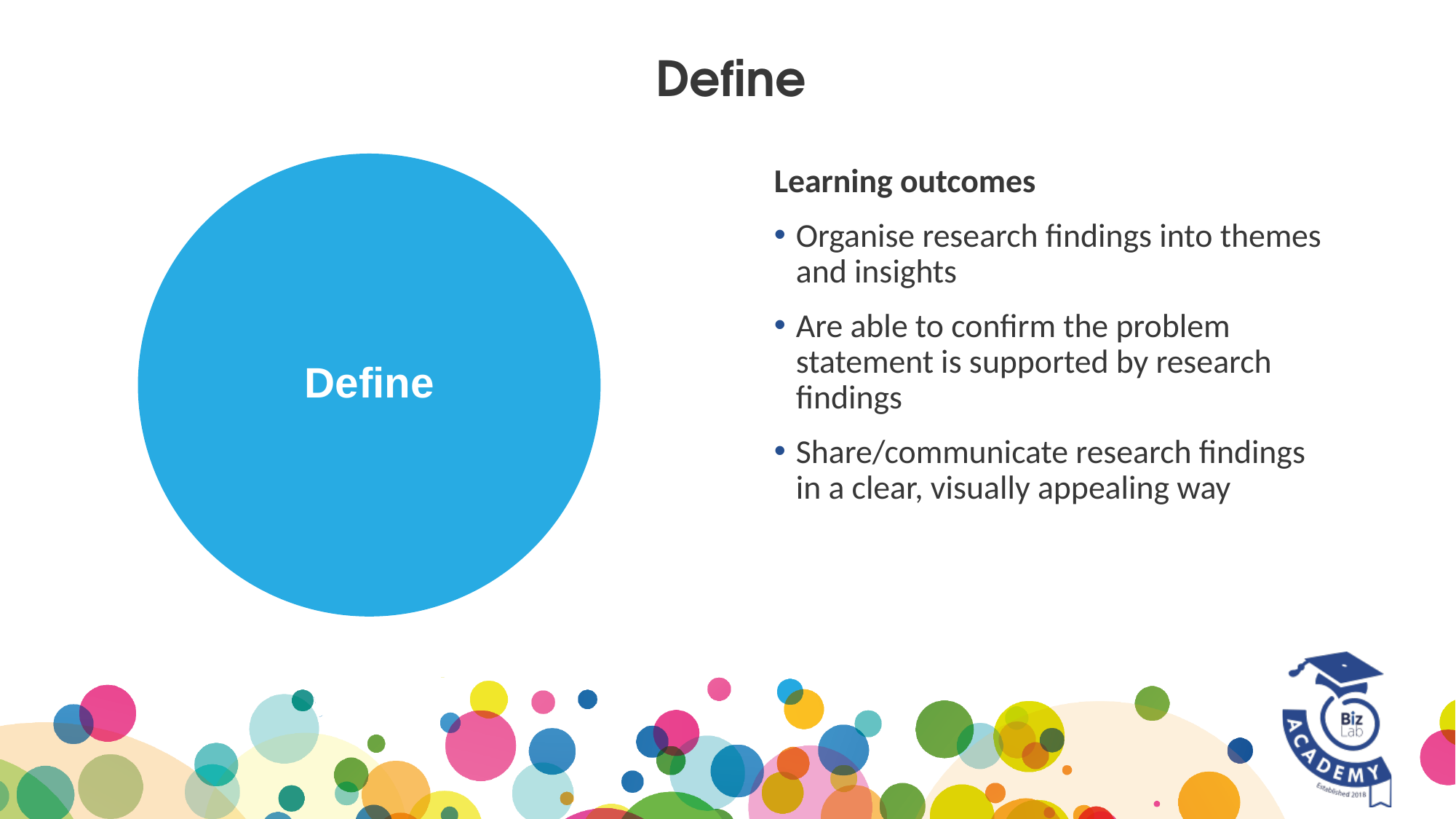

# Define

Define
Learning outcomes
Organise research findings into themes and insights
Are able to confirm the problem statement is supported by research findings
Share/communicate research findings in a clear, visually appealing way